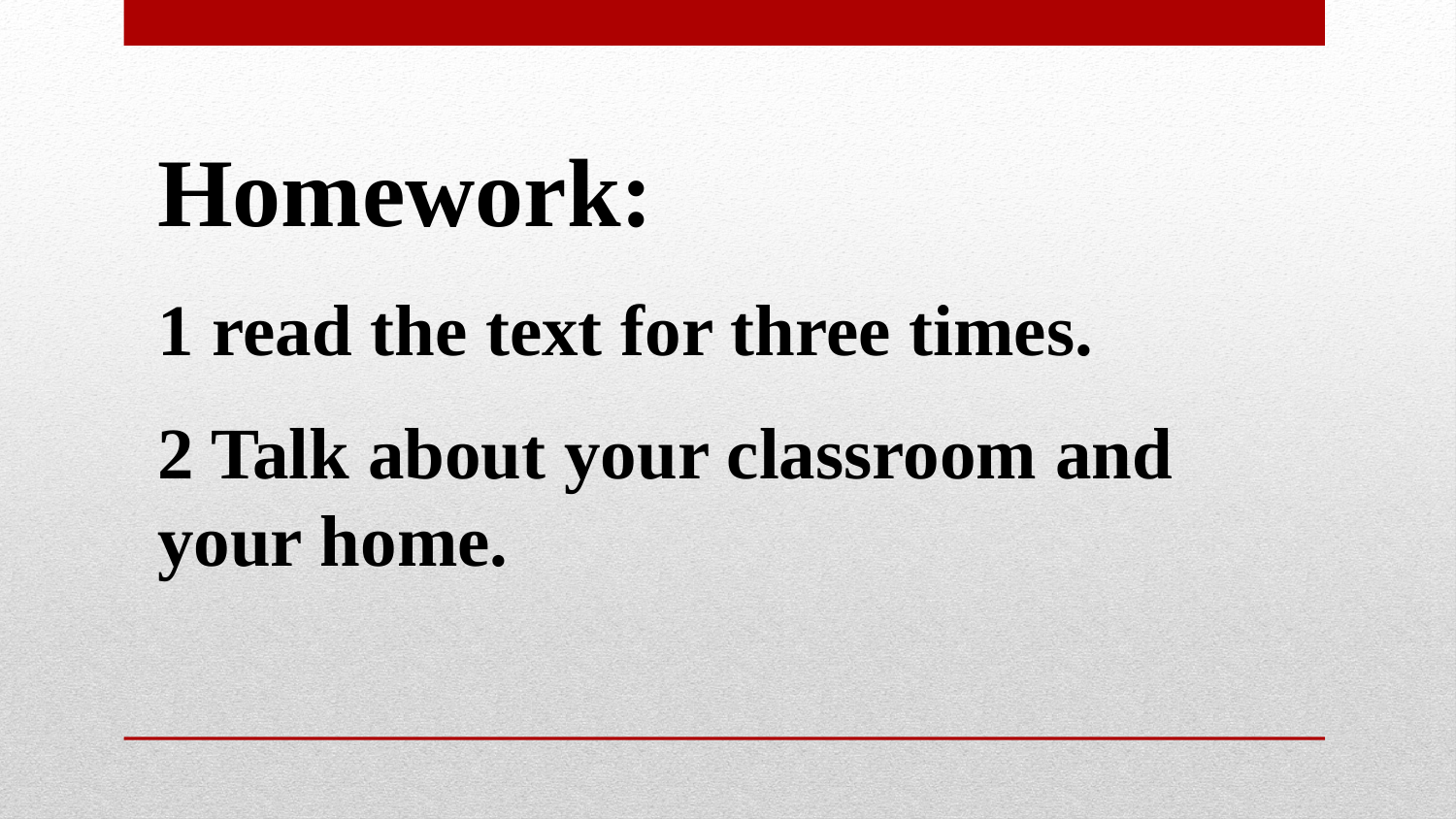

Homework:
1 read the text for three times.
2 Talk about your classroom and your home.